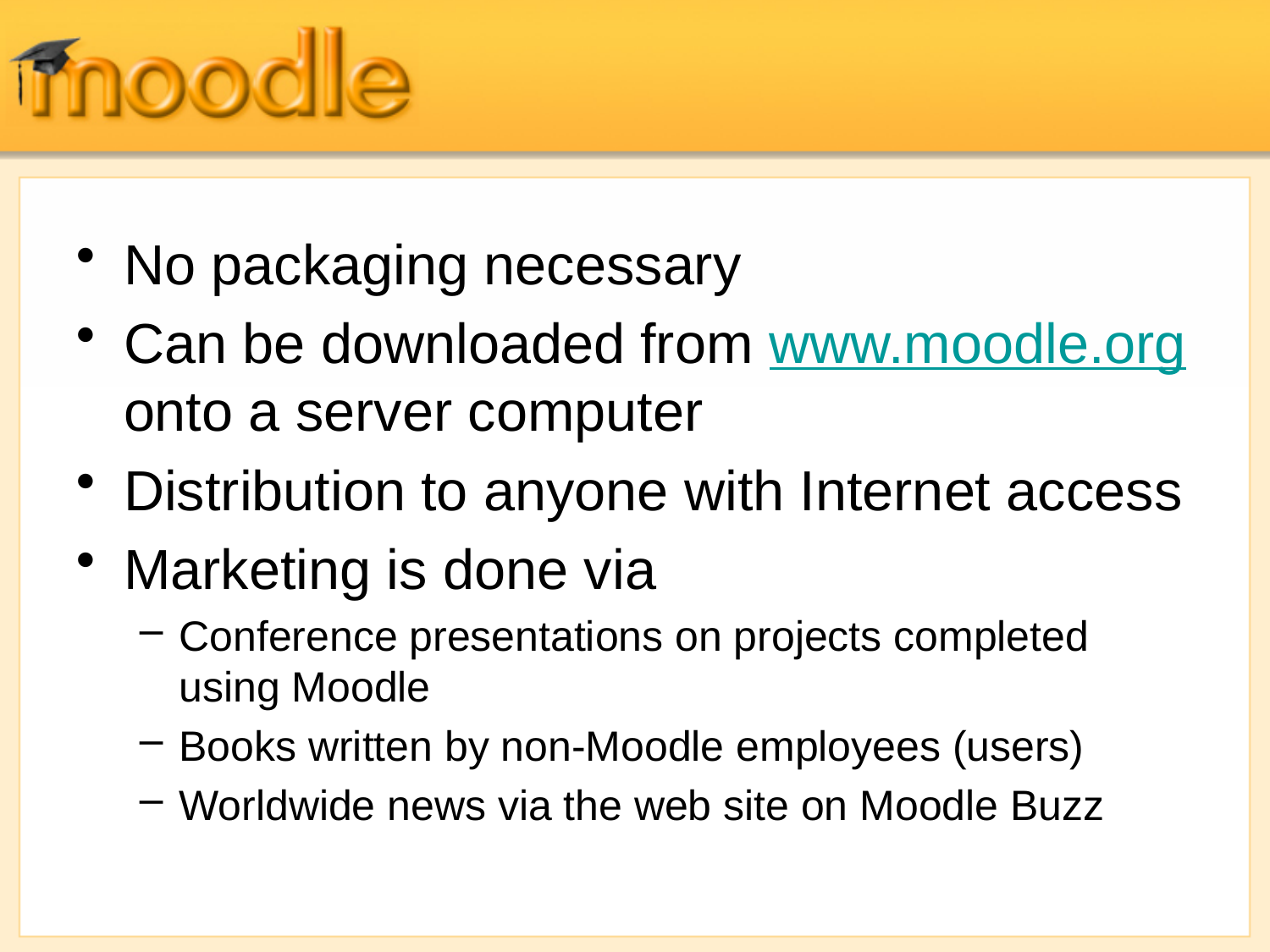

No packaging necessary
Can be downloaded from www.moodle.org onto a server computer
Distribution to anyone with Internet access
Marketing is done via
Conference presentations on projects completed using Moodle
Books written by non-Moodle employees (users)
Worldwide news via the web site on Moodle Buzz